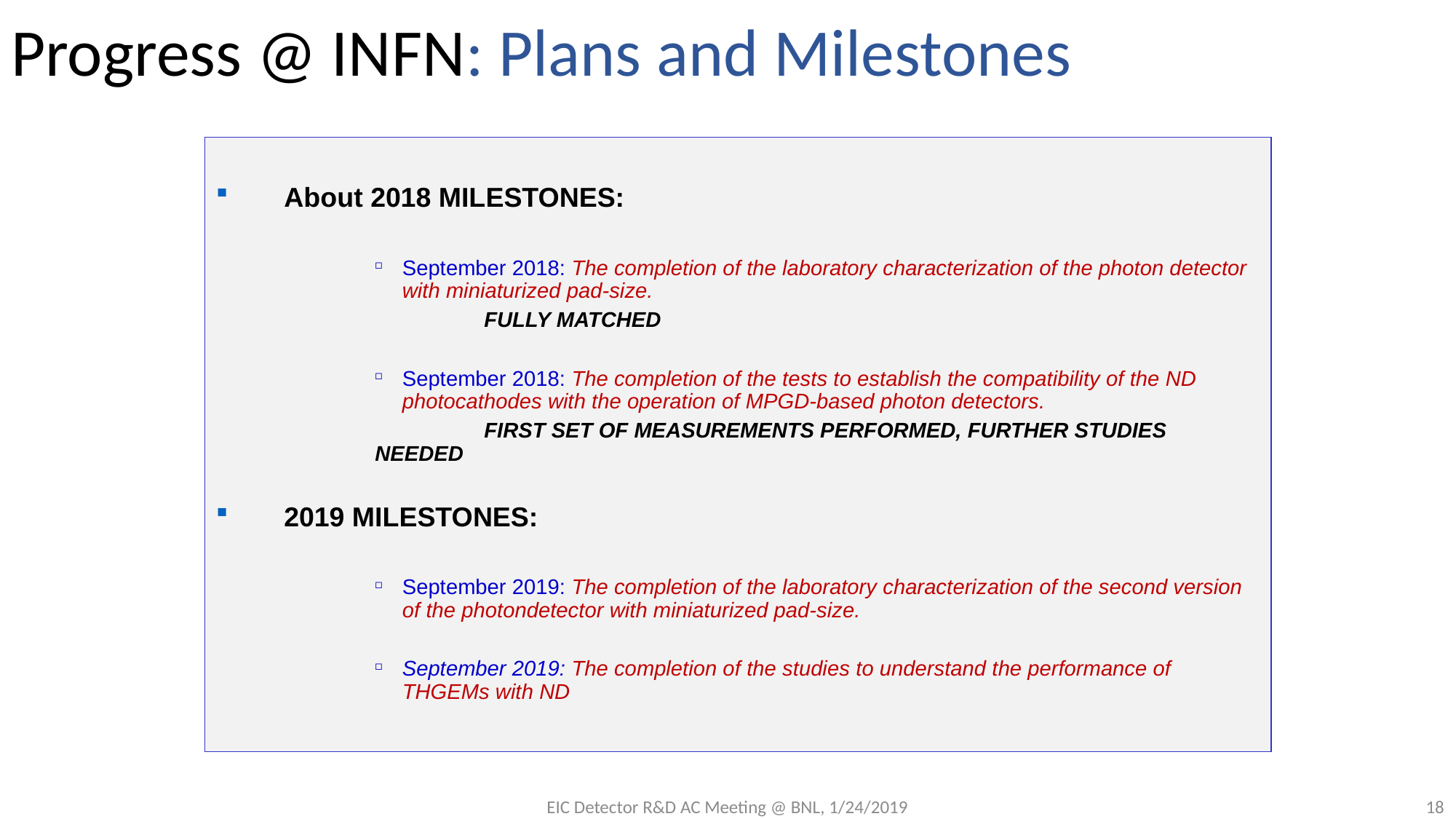

Progress @ INFN: Plans and Milestones

About 2018 MILESTONES:

September 2018: The completion of the laboratory characterization of the photon detector with miniaturized pad-size.
	FULLY MATCHED

September 2018: The completion of the tests to establish the compatibility of the ND photocathodes with the operation of MPGD-based photon detectors.
	FIRST SET OF MEASUREMENTS PERFORMED, FURTHER STUDIES NEEDED

2019 MILESTONES:

September 2019: The completion of the laboratory characterization of the second version of the photondetector with miniaturized pad-size.

September 2019: The completion of the studies to understand the performance of THGEMs with ND

EIC Detector R&D AC Meeting @ BNL, 1/24/2019
18